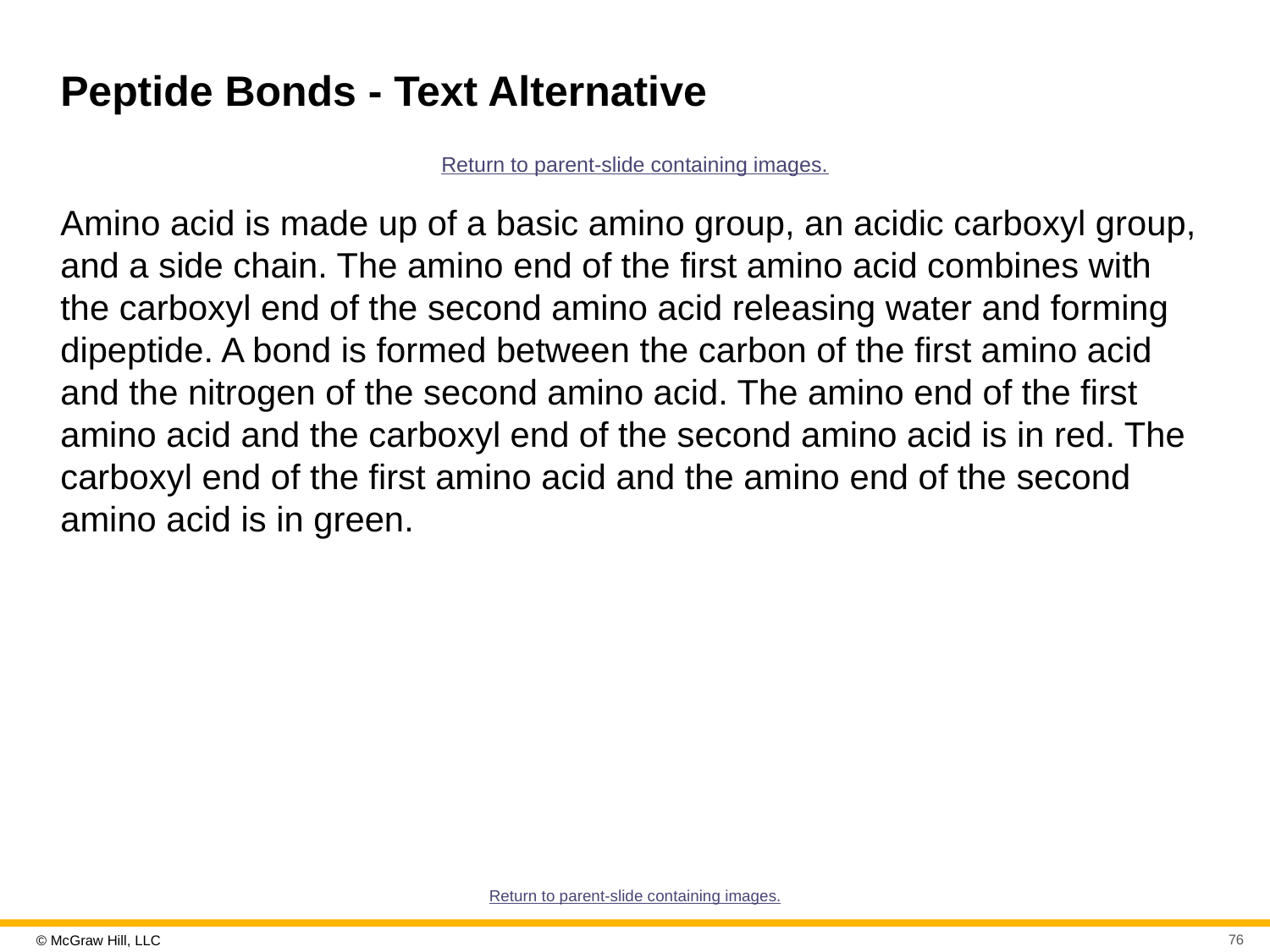

# Peptide Bonds - Text Alternative
Return to parent-slide containing images.
Amino acid is made up of a basic amino group, an acidic carboxyl group, and a side chain. The amino end of the first amino acid combines with the carboxyl end of the second amino acid releasing water and forming dipeptide. A bond is formed between the carbon of the first amino acid and the nitrogen of the second amino acid. The amino end of the first amino acid and the carboxyl end of the second amino acid is in red. The carboxyl end of the first amino acid and the amino end of the second amino acid is in green.
Return to parent-slide containing images.
76